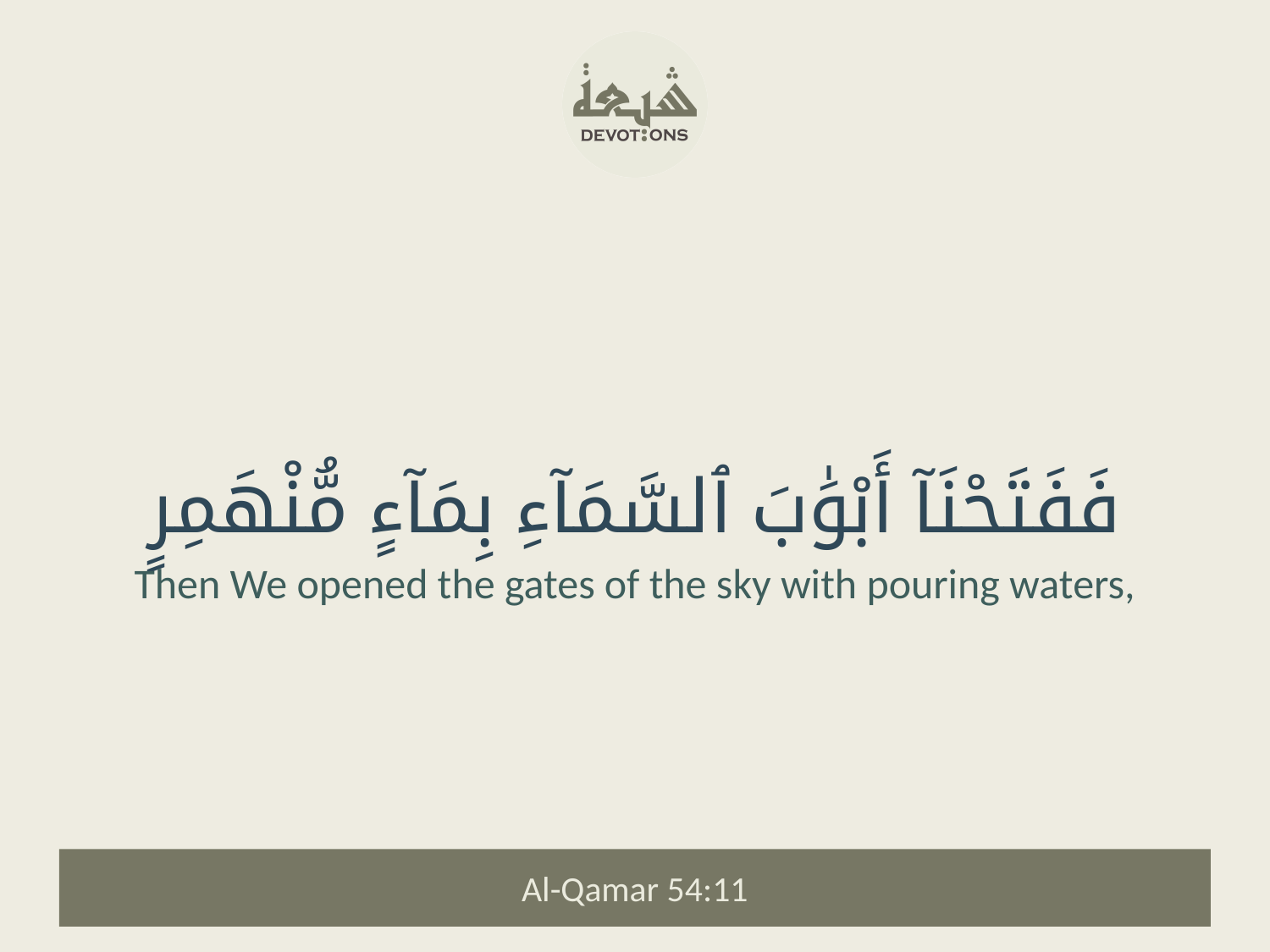

فَفَتَحْنَآ أَبْوَٰبَ ٱلسَّمَآءِ بِمَآءٍ مُّنْهَمِرٍ
Then We opened the gates of the sky with pouring waters,
Al-Qamar 54:11